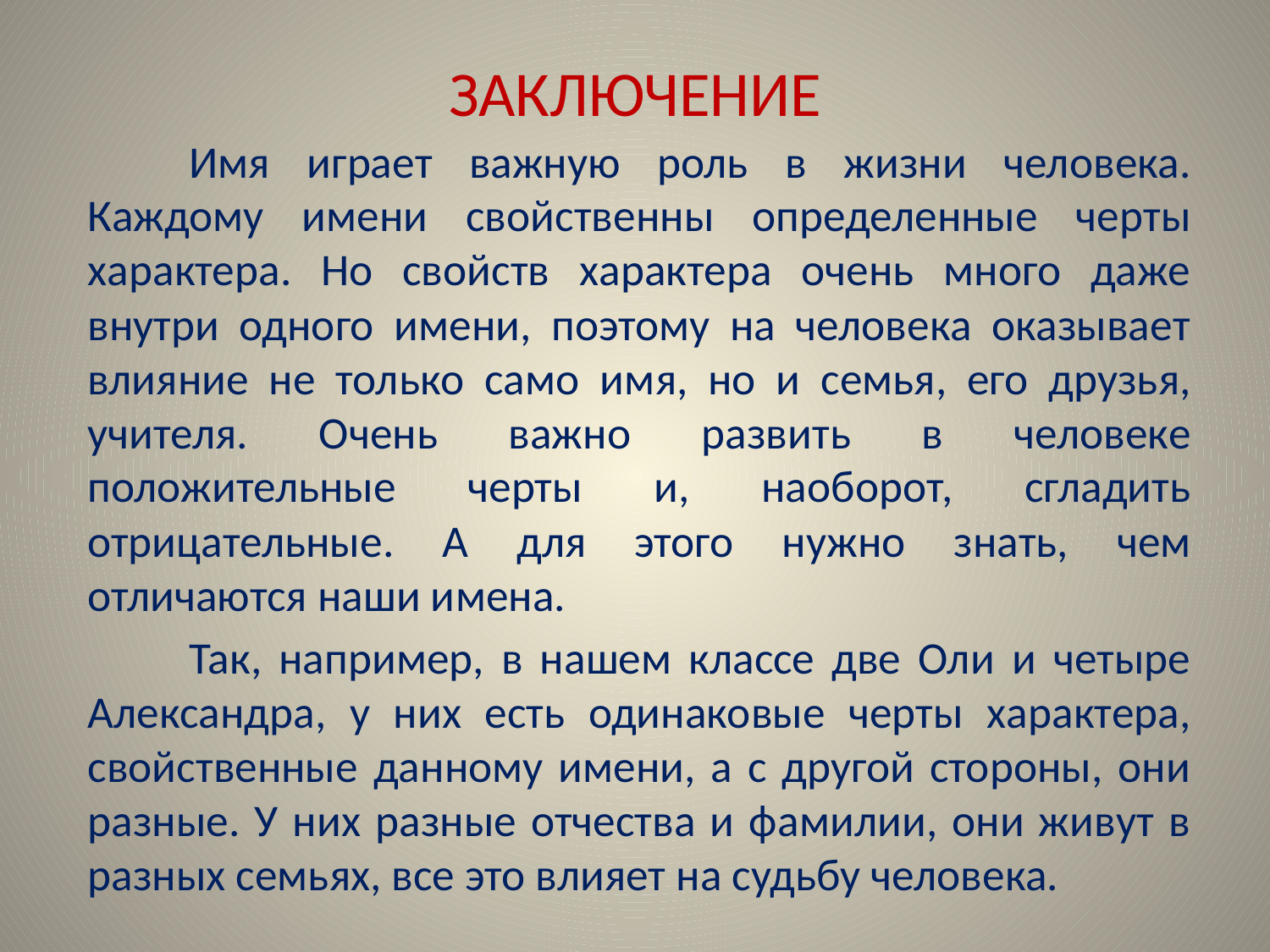

# ЗАКЛЮЧЕНИЕ
	Имя играет важную роль в жизни человека. Каждому имени свойственны определенные черты характера. Но свойств характера очень много даже внутри одного имени, поэтому на человека оказывает влияние не только само имя, но и семья, его друзья, учителя. Очень важно развить в человеке положительные черты и, наоборот, сгладить отрицательные. А для этого нужно знать, чем отличаются наши имена.
	Так, например, в нашем классе две Оли и четыре Александра, у них есть одинаковые черты характера, свойственные данному имени, а с другой стороны, они разные. У них разные отчества и фамилии, они живут в разных семьях, все это влияет на судьбу человека.